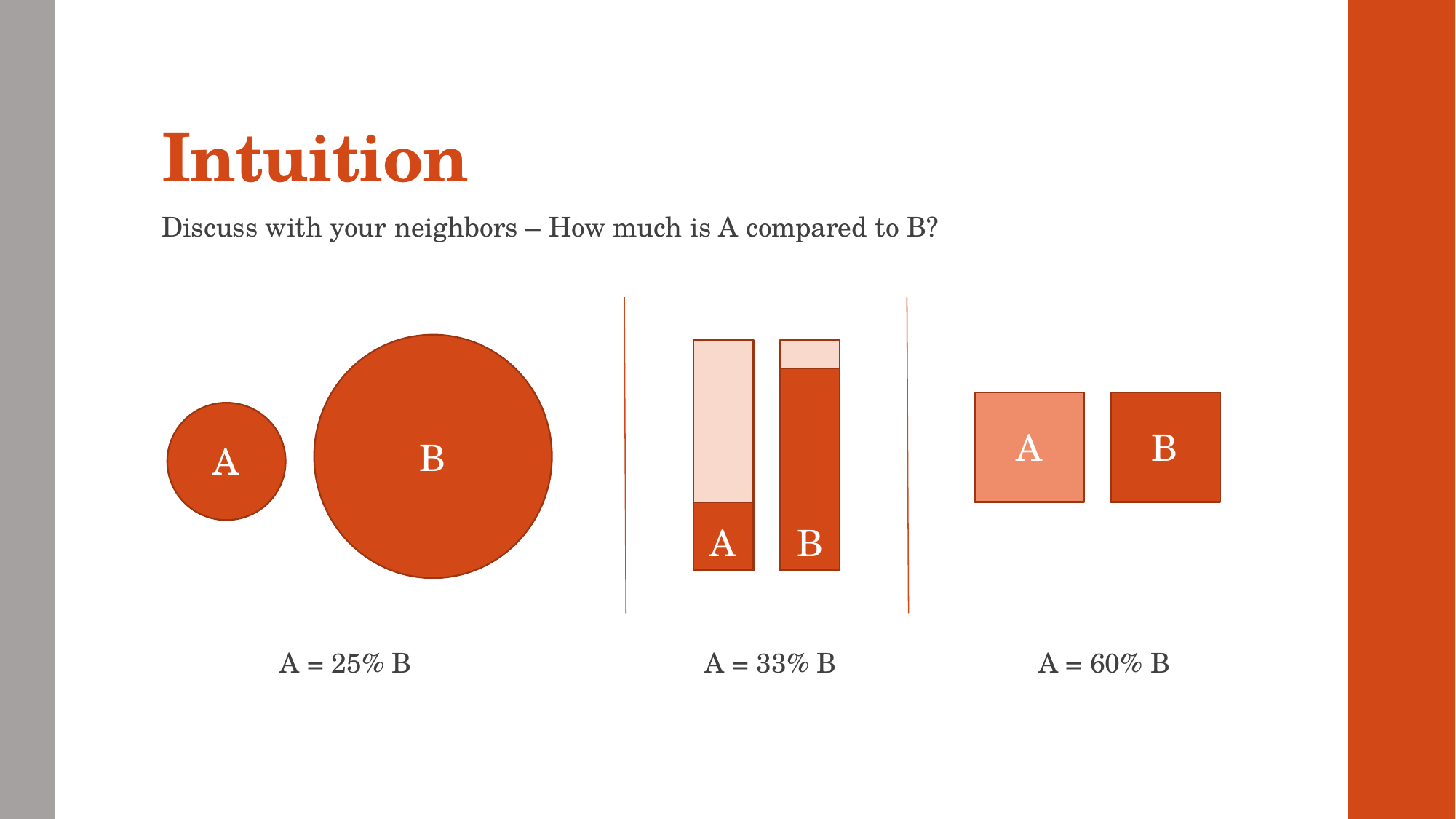

# Intuition
Discuss with your neighbors – How much is A compared to B?

A
B
B
A
A
B
A = 25% B
A = 33% B
A = 60% B